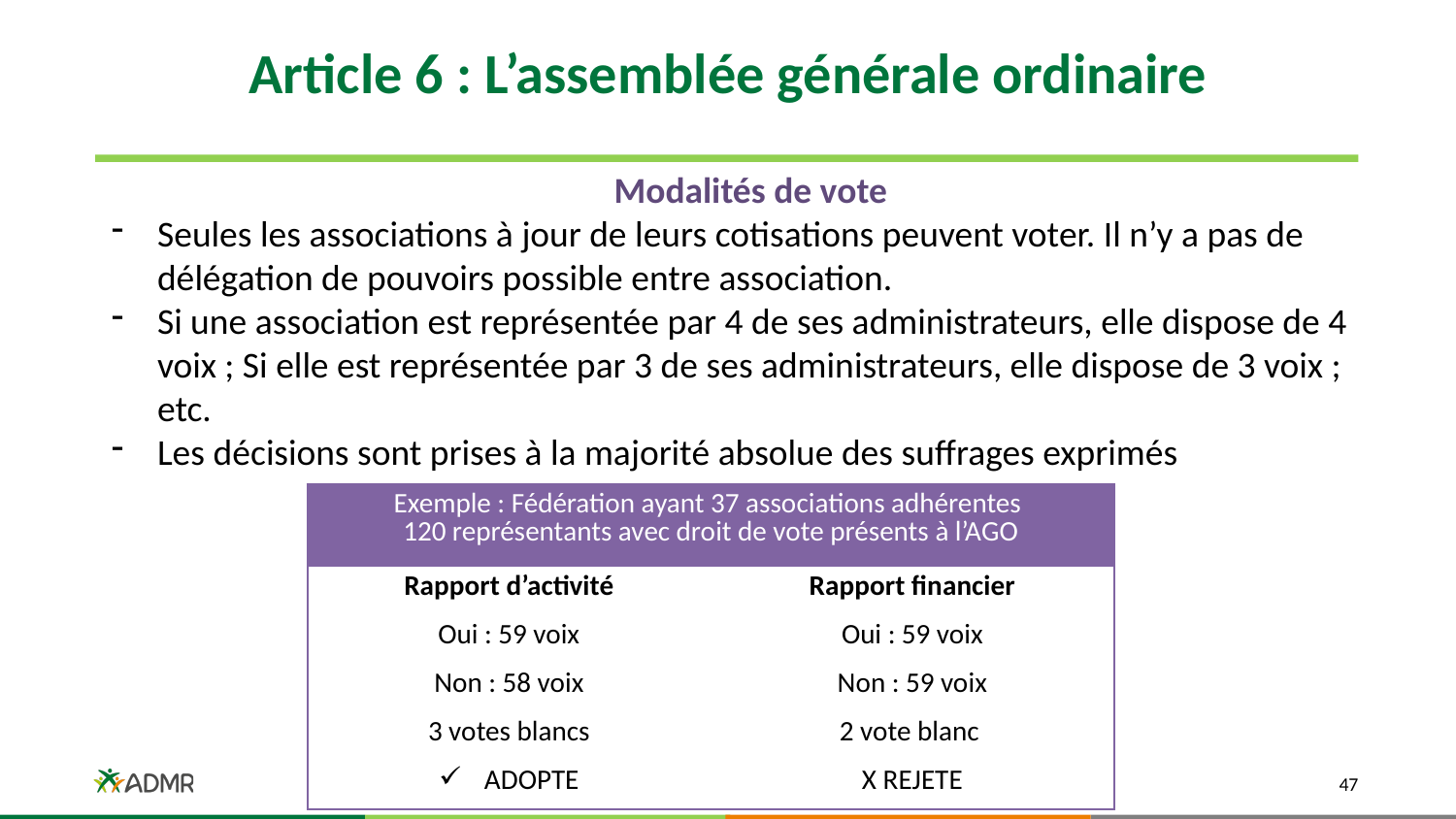

# Article 6 : L’assemblée générale ordinaire
Modalités de vote
Seules les associations à jour de leurs cotisations peuvent voter. Il n’y a pas de délégation de pouvoirs possible entre association.
Si une association est représentée par 4 de ses administrateurs, elle dispose de 4 voix ; Si elle est représentée par 3 de ses administrateurs, elle dispose de 3 voix ; etc.
Les décisions sont prises à la majorité absolue des suffrages exprimés
| Exemple : Fédération ayant 37 associations adhérentes 120 représentants avec droit de vote présents à l’AGO |  |
| --- | --- |
| Rapport d’activité | Rapport financier |
| Oui : 59 voix | Oui : 59 voix |
| Non : 58 voix | Non : 59 voix |
| 3 votes blancs | 2 vote blanc |
| ADOPTE | X REJETE |